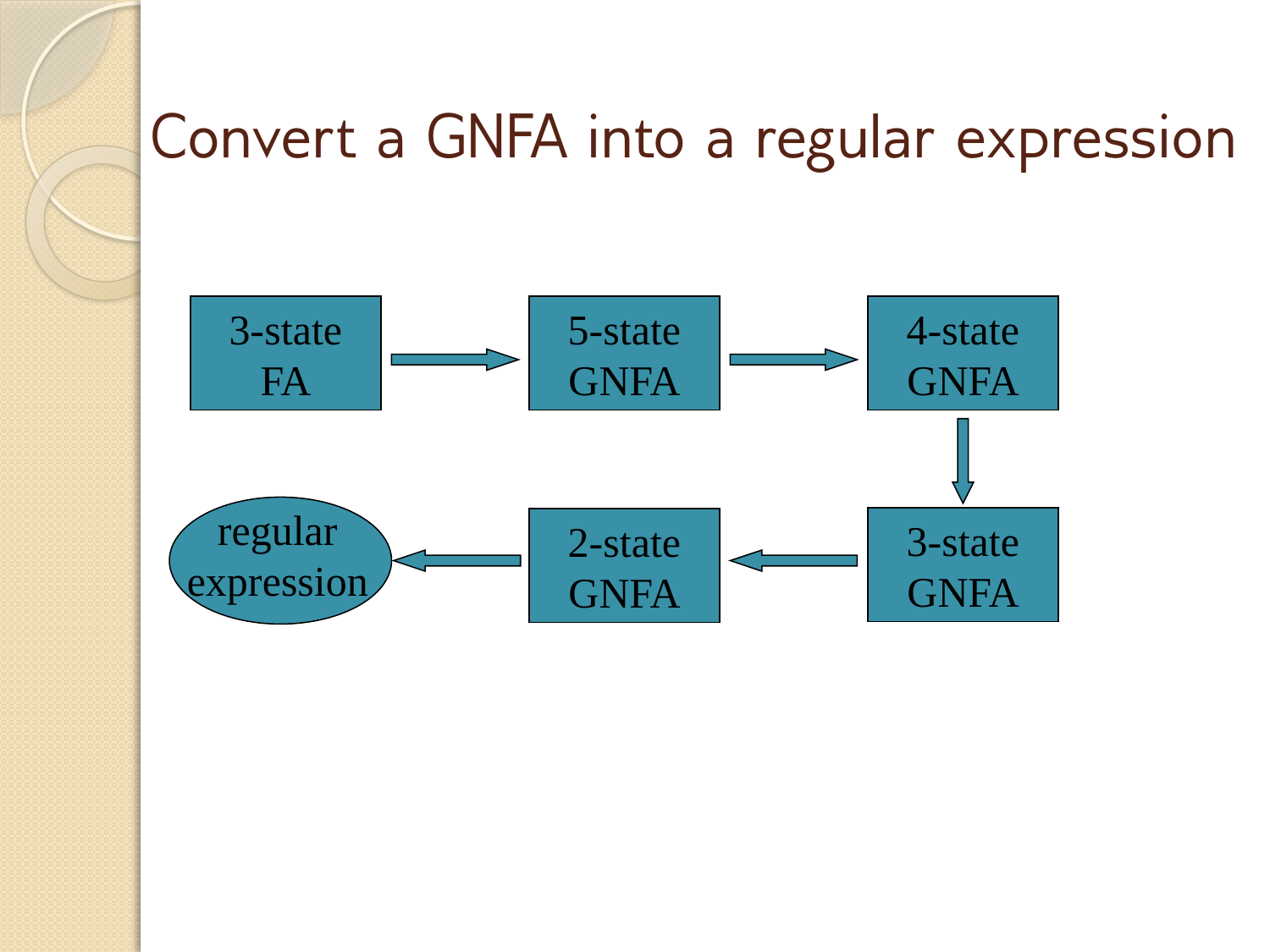

# Convert a GNFA into a regular expression
3-state FA
5-state GNFA
4-state GNFA

regular
expression
3-state GNFA
2-state GNFA